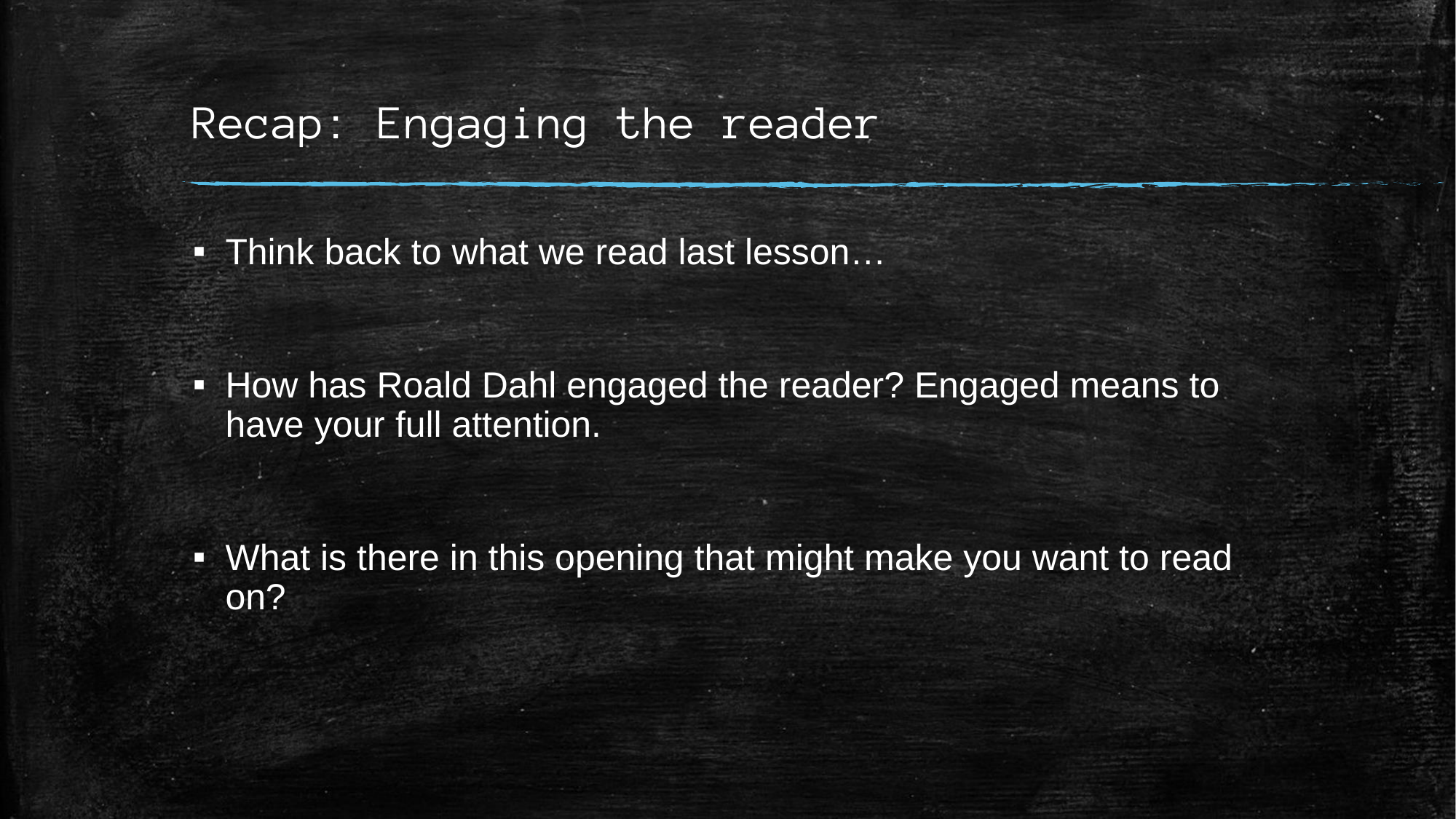

# Recap: Engaging the reader
Think back to what we read last lesson…

How has Roald Dahl engaged the reader? Engaged means to have your full attention.

What is there in this opening that might make you want to read on?